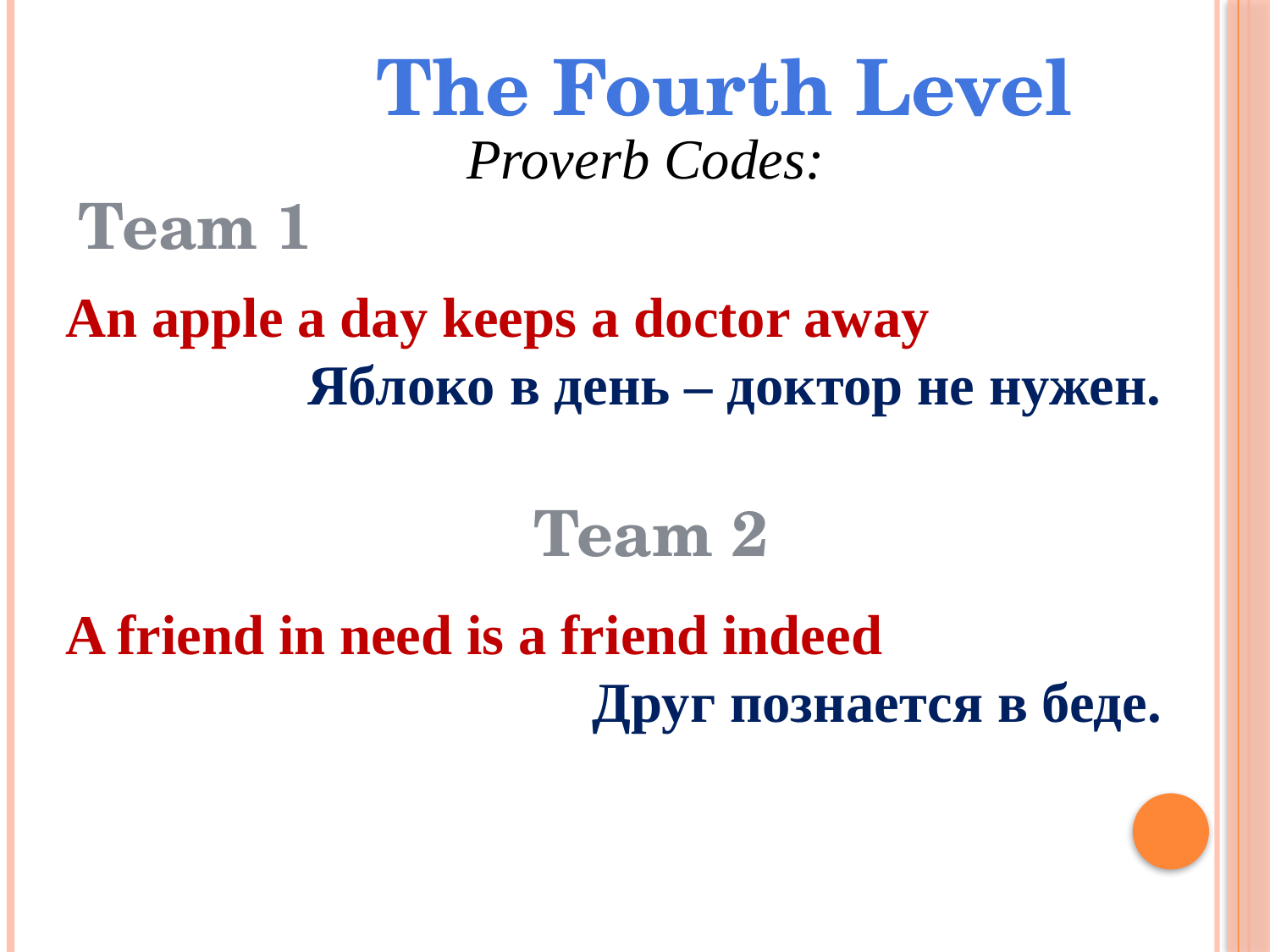

The Fourth Level
Proverb Codes:
Team 1
An apple a day keeps a doctor away
 Яблоко в день – доктор не нужен.
Team 2
A friend in need is a friend indeed
 Друг познается в беде.